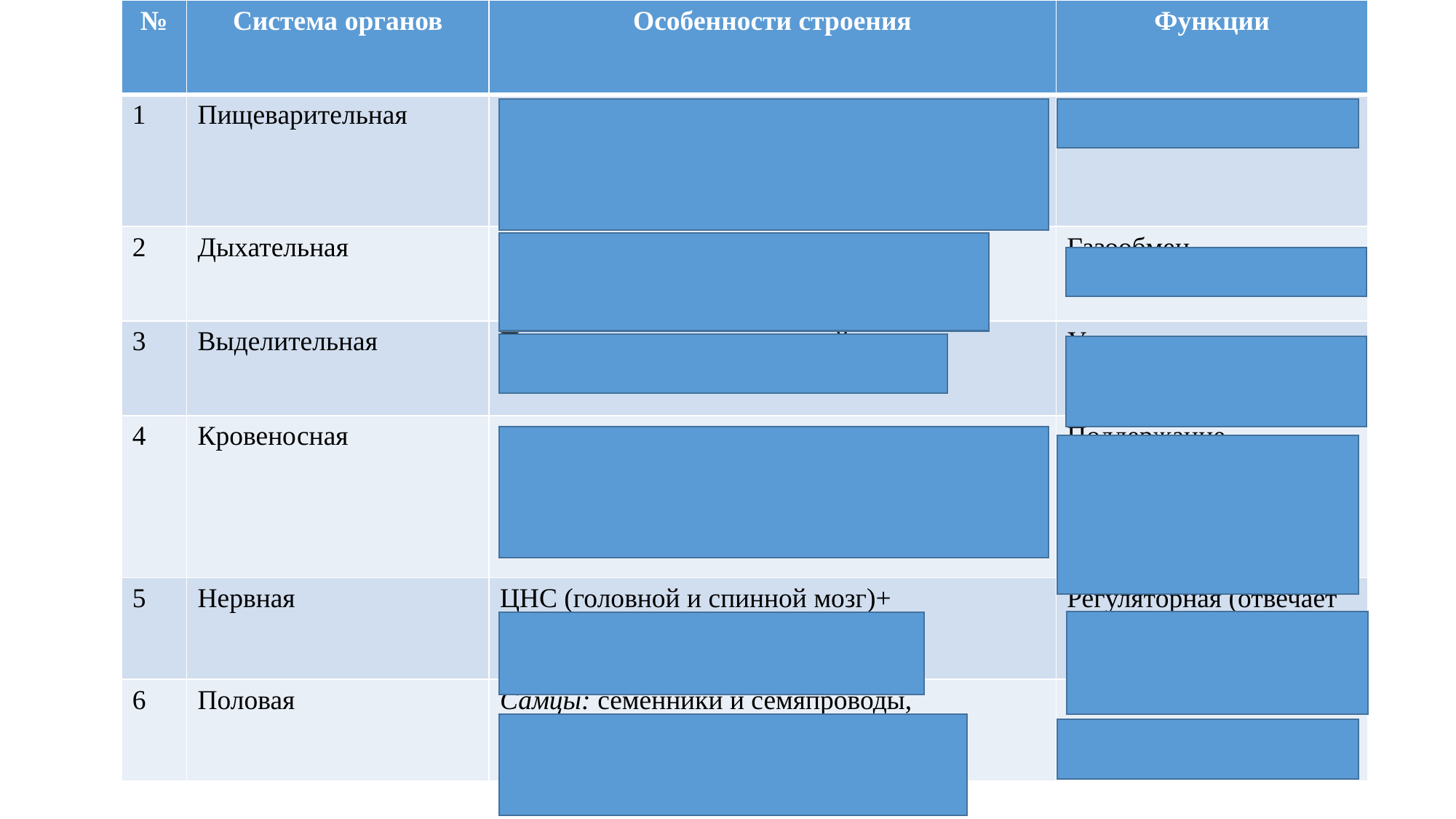

| № | Система органов | Особенности строения | Функции |
| --- | --- | --- | --- |
| 1 | Пищеварительная | Рот, мясистые губы, зубы, глотка, пищевод, желудок, тонкий кишечник, толстый кишечник, анальное отверстие (у некоторых клоака) | Переваривание пищи |
| 2 | Дыхательная | Гортань, проводящие пути, трахея, лёгкие | Газообмен |
| 3 | Выделительная | Почки, мочеточники, мочевой пузырь | Удаление конечных продуктов метаболизма |
| 4 | Кровеносная | Сердце (4-х камерное) + Сосуды (артерии, вены, капилляры). 2 круга кровообращения (большой и малый) | Поддержание необходимой температуры тела, быстрый обмен кислорода |
| 5 | Нервная | ЦНС (головной и спинной мозг)+ Периферическая система (нервы) | Регуляторная (отвечает за обоняние, осязание, рефлексы) |
| 6 | Половая | Самцы: семенники и семяпроводы, семяизвергательный канал Самки: яичники, яйцеводы, матка | Воспроизведение себе подобных |